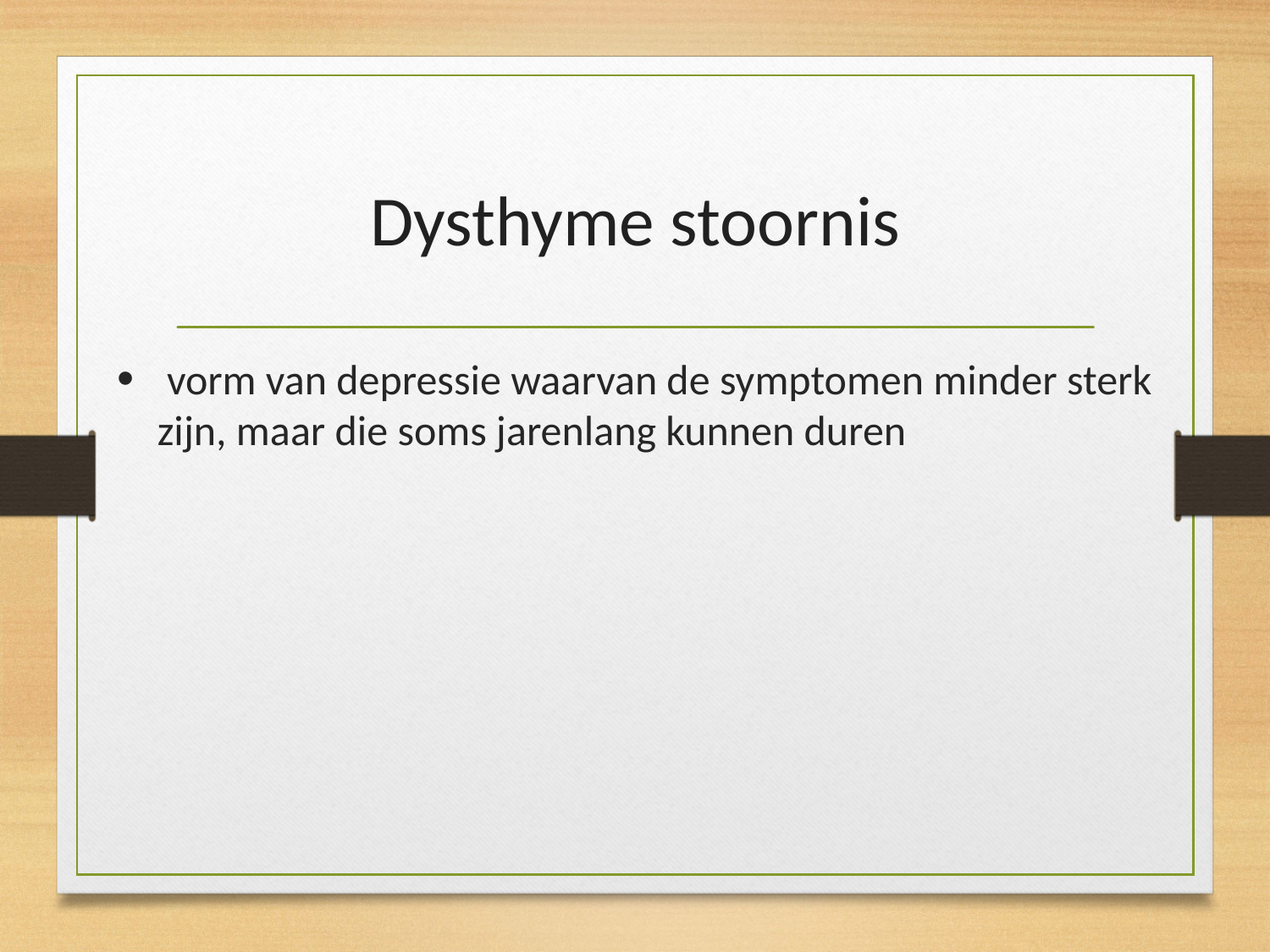

# Dysthyme stoornis
 vorm van depressie waarvan de symptomen minder sterk
zijn, maar die soms jarenlang kunnen duren